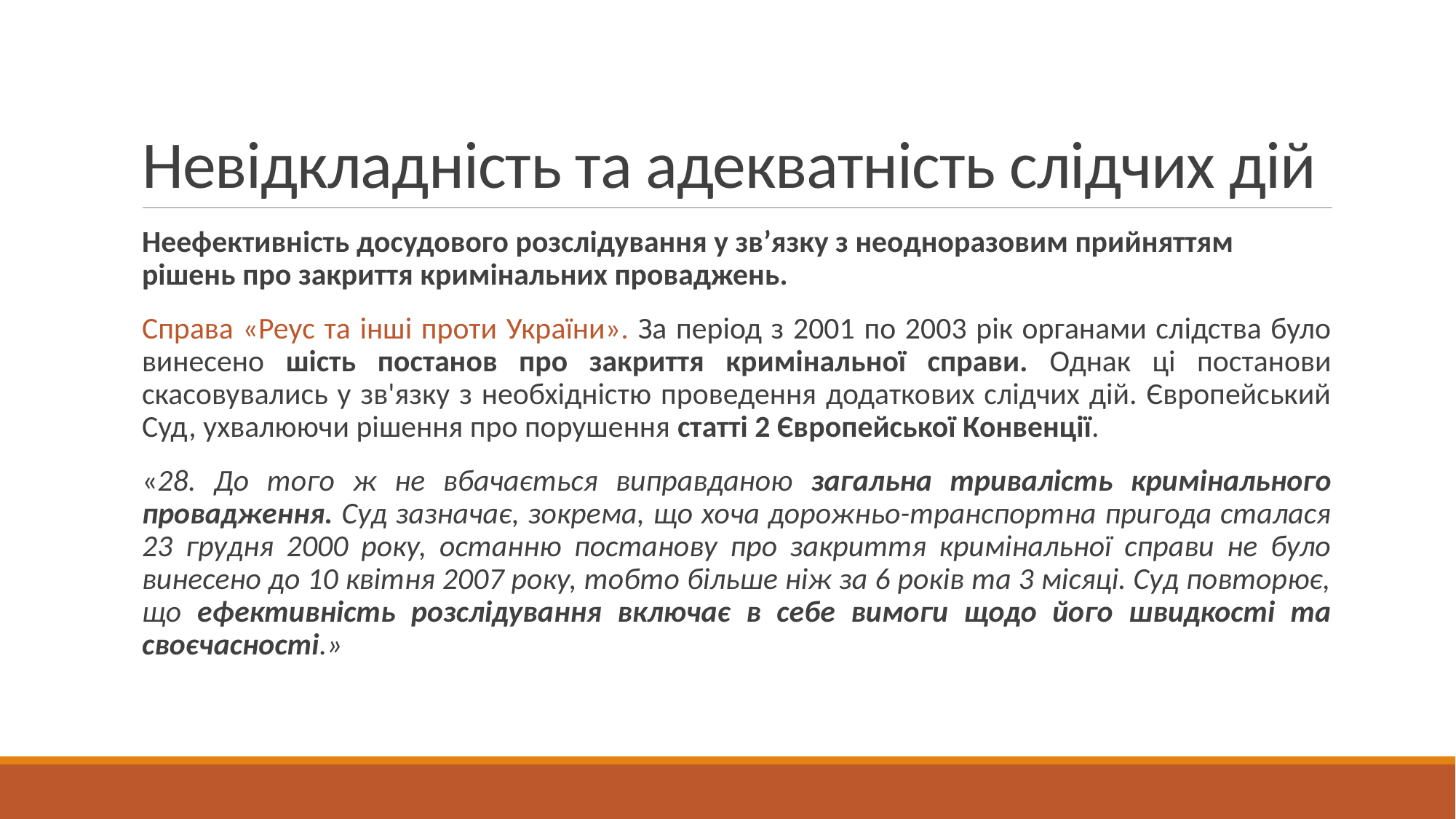

# Невідкладність та адекватність слідчих дій
Неефективність досудового розслідування у зв’язку з неодноразовим прийняттям рішень про закриття кримінальних проваджень.
Справа «Реус та інші проти України». За період з 2001 по 2003 рік органами слідства було винесено шість постанов про закриття кримінальної справи. Однак ці постанови скасовувались у зв'язку з необхідністю проведення додаткових слідчих дій. Європейський Суд, ухвалюючи рішення про порушення статті 2 Європейської Конвенції.
«28. До того ж не вбачається виправданою загальна тривалість кримінального провадження. Суд зазначає, зокрема, що хоча дорожньо-транспортна пригода сталася 23 грудня 2000 року, останню постанову про закриття кримінальної справи не було винесено до 10 квітня 2007 року, тобто більше ніж за 6 років та 3 місяці. Суд повторює, що ефективність розслідування включає в себе вимоги щодо його швидкості та своєчасності.»